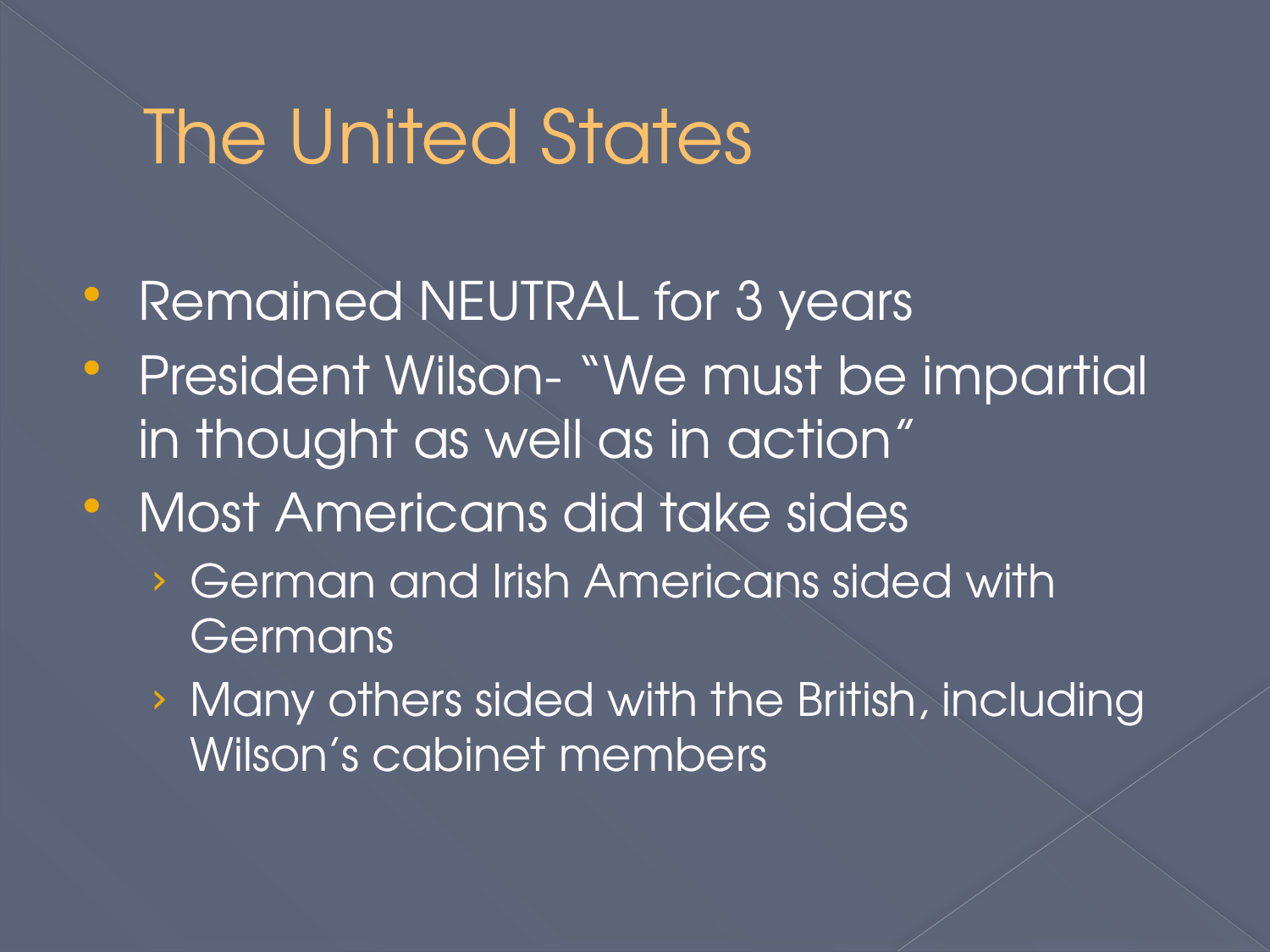

# The United States
Remained NEUTRAL for 3 years
President Wilson- “We must be impartial in thought as well as in action”
Most Americans did take sides
German and Irish Americans sided with Germans
Many others sided with the British, including Wilson’s cabinet members